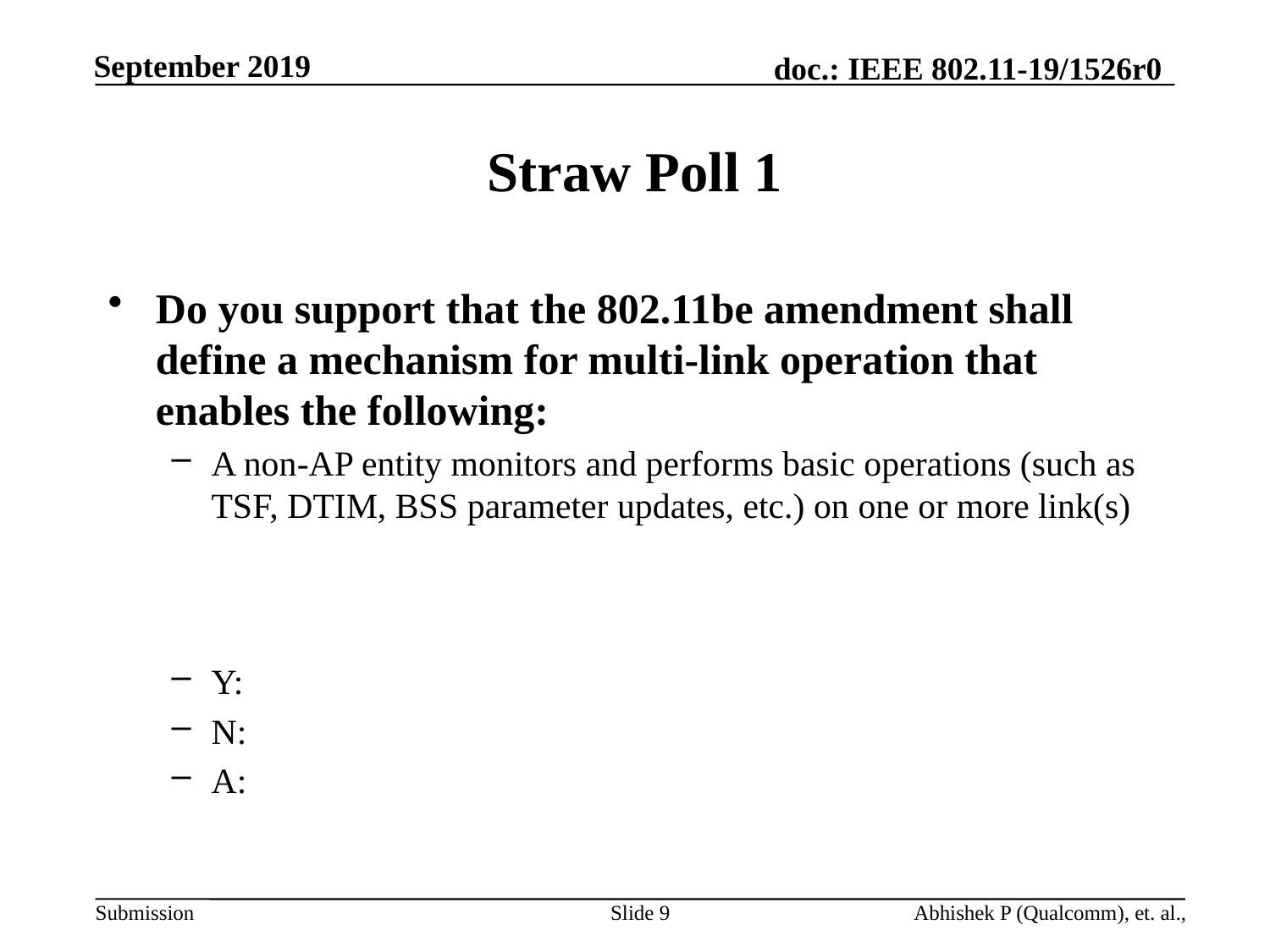

# Straw Poll 1
Do you support that the 802.11be amendment shall define a mechanism for multi-link operation that enables the following:
A non-AP entity monitors and performs basic operations (such as  TSF, DTIM, BSS parameter updates, etc.) on one or more link(s)

Y:
N:
A:
Slide 9
Abhishek P (Qualcomm), et. al.,